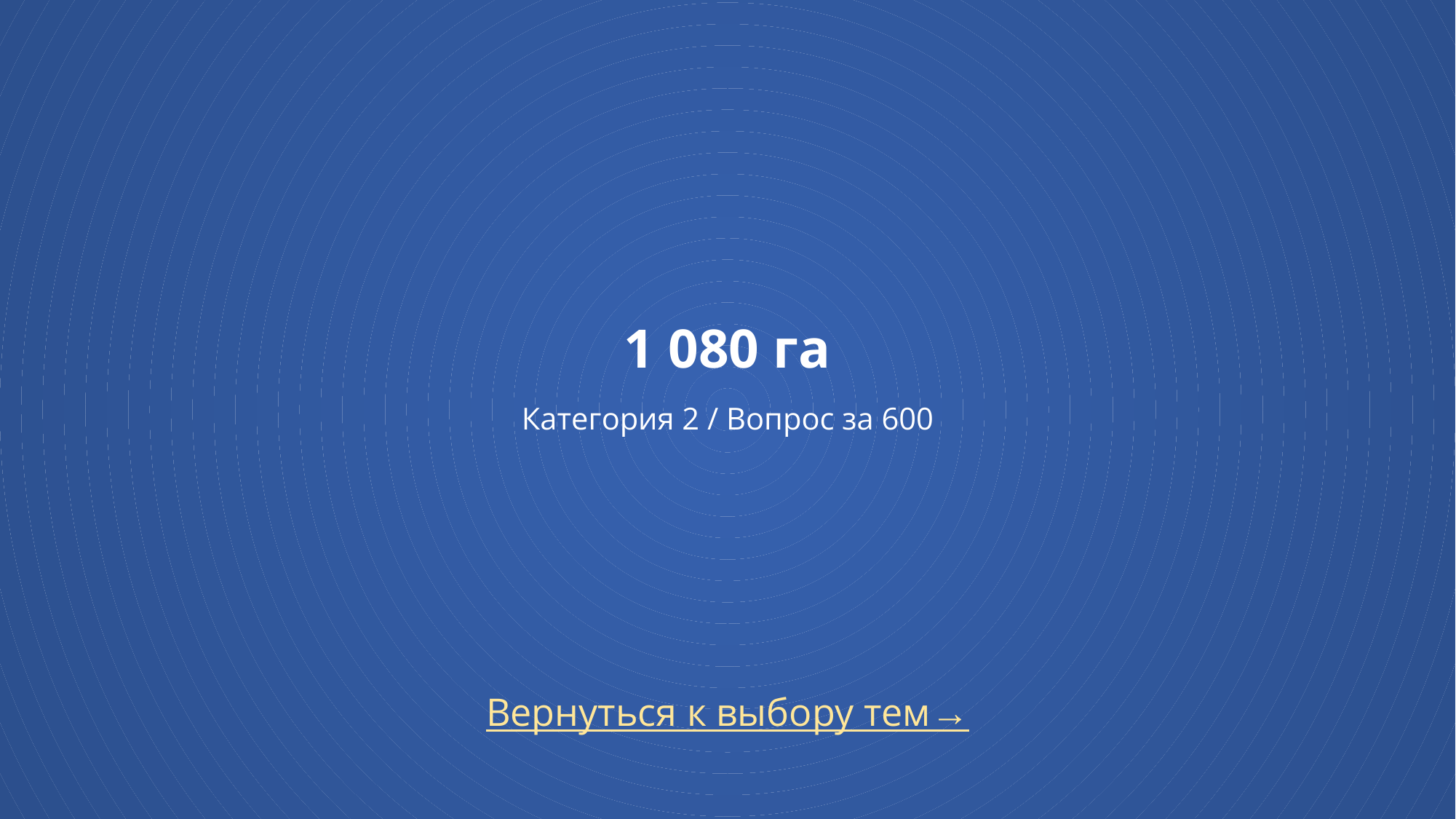

# 1 080 га Категория 2 / Вопрос за 600
Вернуться к выбору тем→